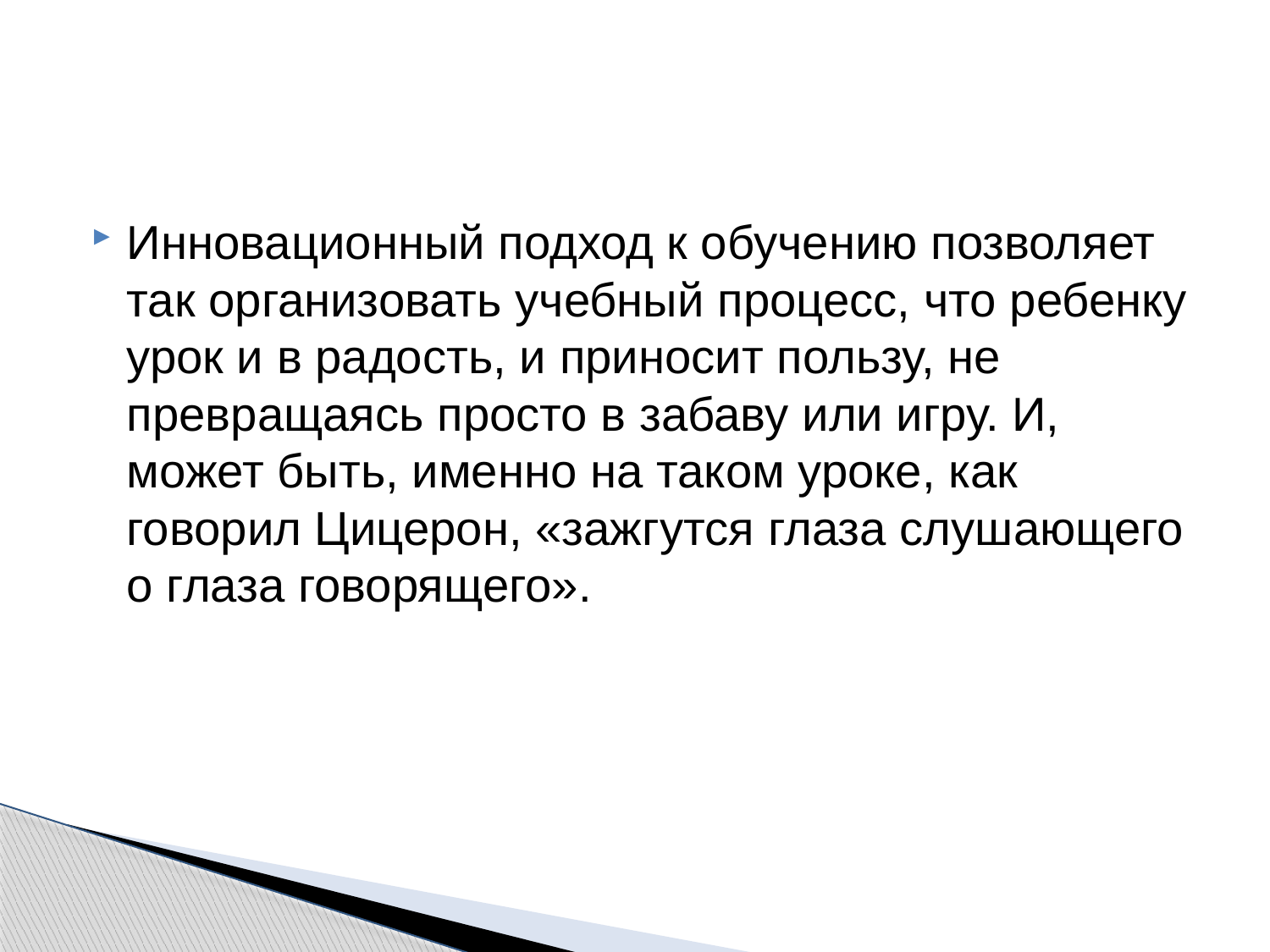

Инновационный подход к обучению позволяет так организовать учебный процесс, что ребенку урок и в радость, и приносит пользу, не превращаясь просто в забаву или игру. И, может быть, именно на таком уроке, как говорил Цицерон, «зажгутся глаза слушающего о глаза говорящего».